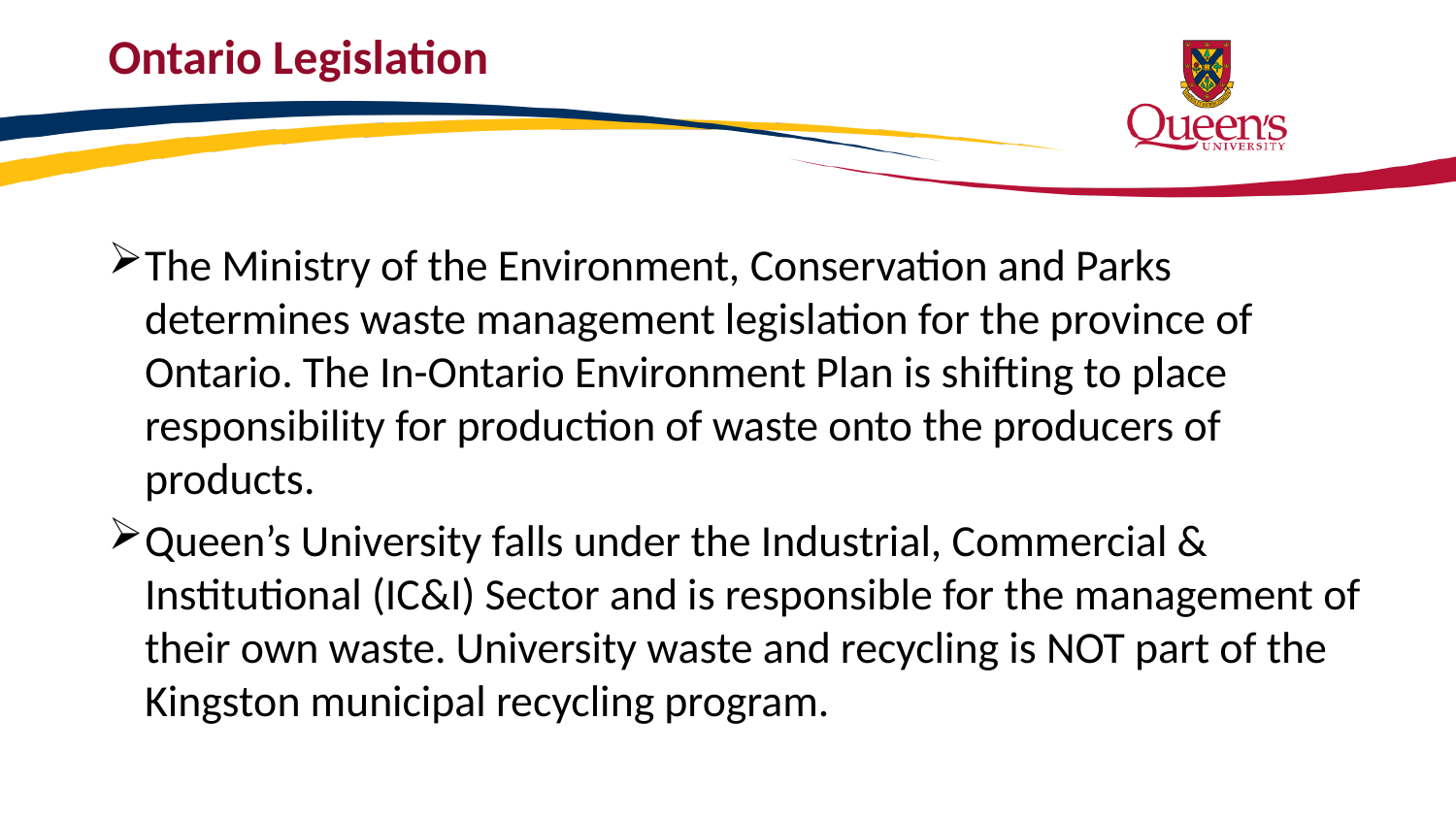

# Ontario Legislation
The Ministry of the Environment, Conservation and Parks determines waste management legislation for the province of Ontario. The In-Ontario Environment Plan is shifting to place responsibility for production of waste onto the producers of products.
Queen’s University falls under the Industrial, Commercial & Institutional (IC&I) Sector and is responsible for the management of their own waste. University waste and recycling is NOT part of the Kingston municipal recycling program.